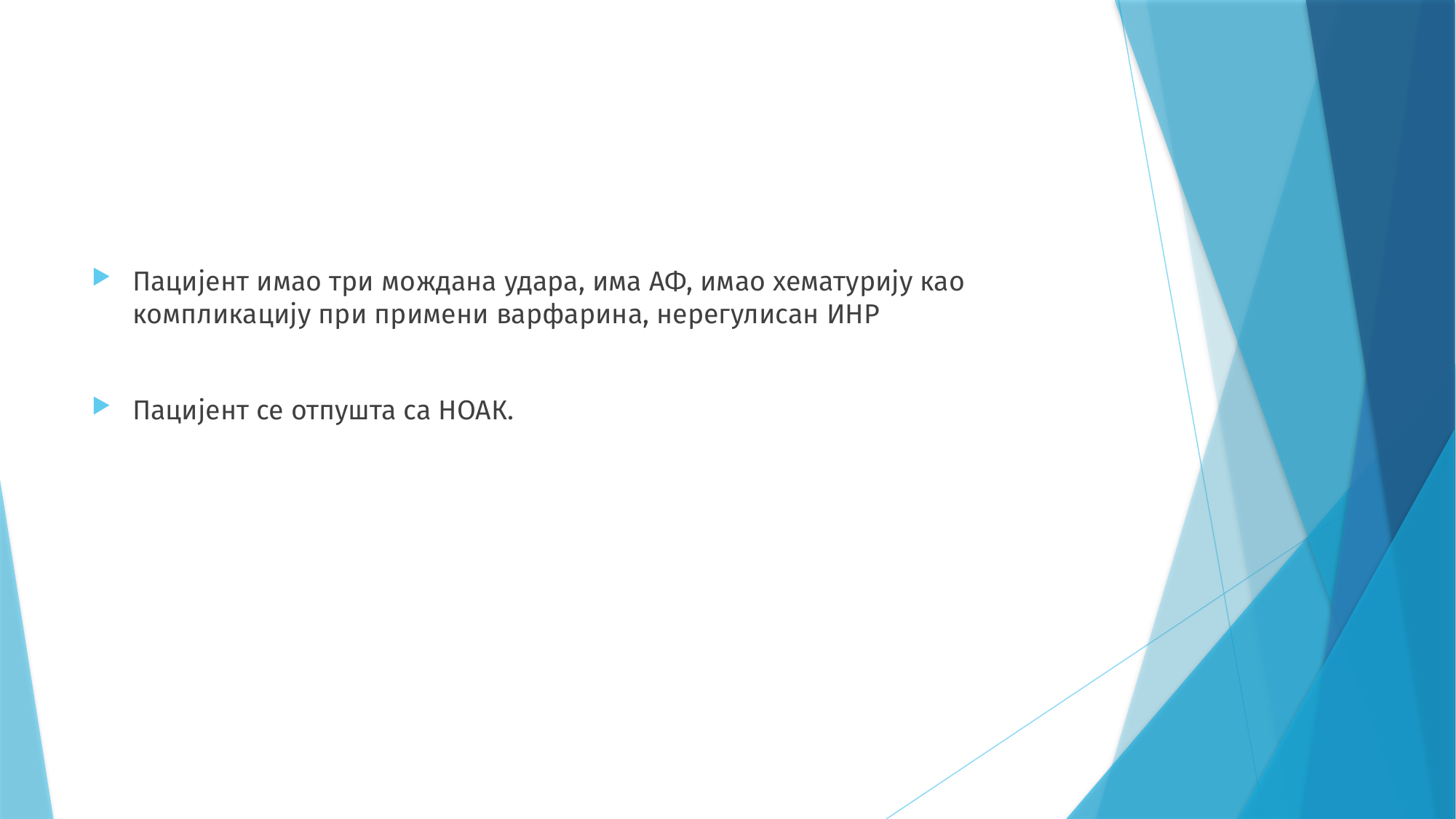

Пацијент имао три мождана удара, има АФ, имао хематурију као компликацију при примени варфарина, нерегулисан ИНР

Пацијент се отпушта са НОАК.